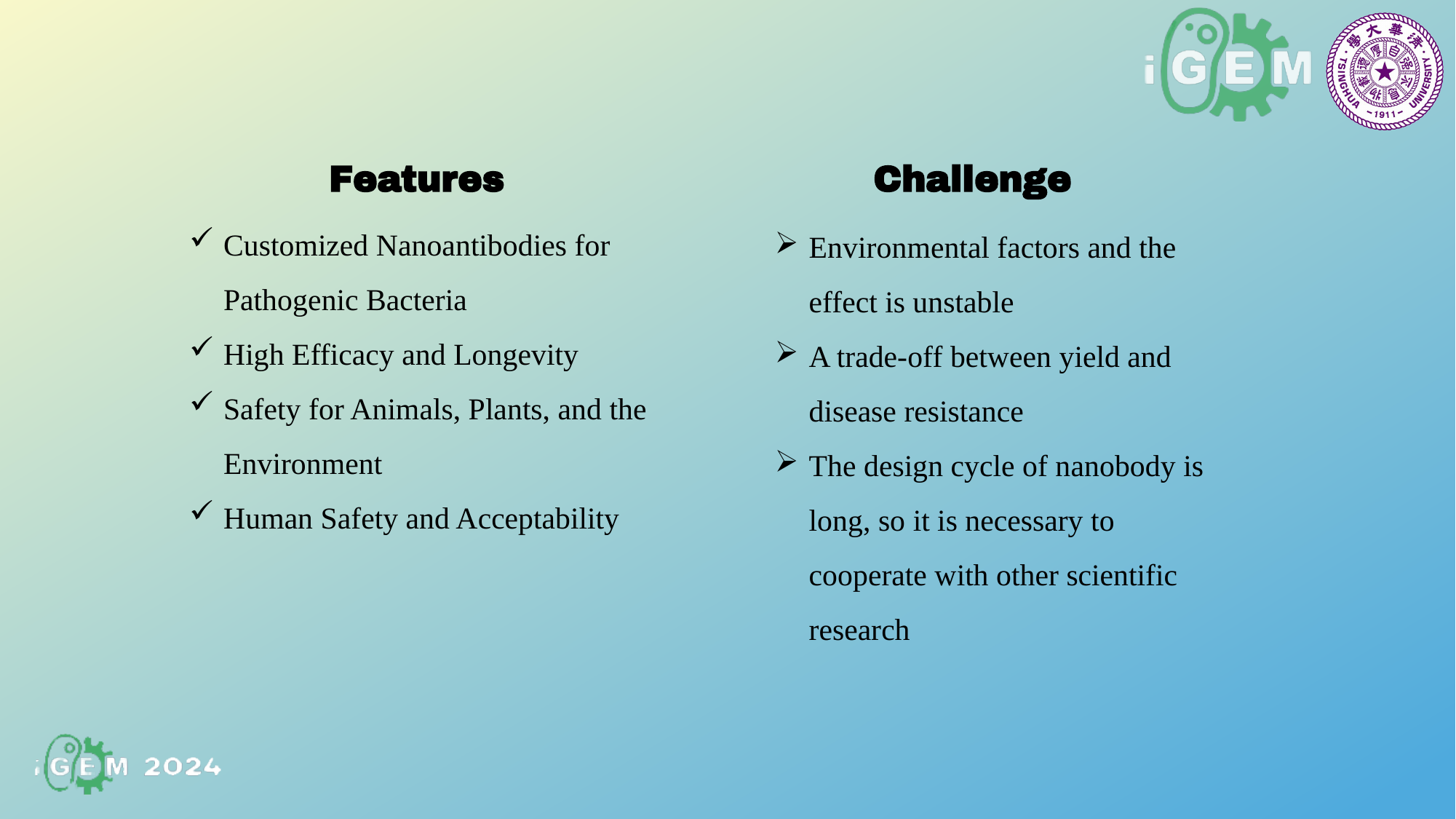

Features
Challenge
Customized Nanoantibodies for Pathogenic Bacteria
High Efficacy and Longevity
Safety for Animals, Plants, and the Environment
Human Safety and Acceptability
Environmental factors and the effect is unstable
A trade-off between yield and disease resistance
The design cycle of nanobody is long, so it is necessary to cooperate with other scientific  research
16